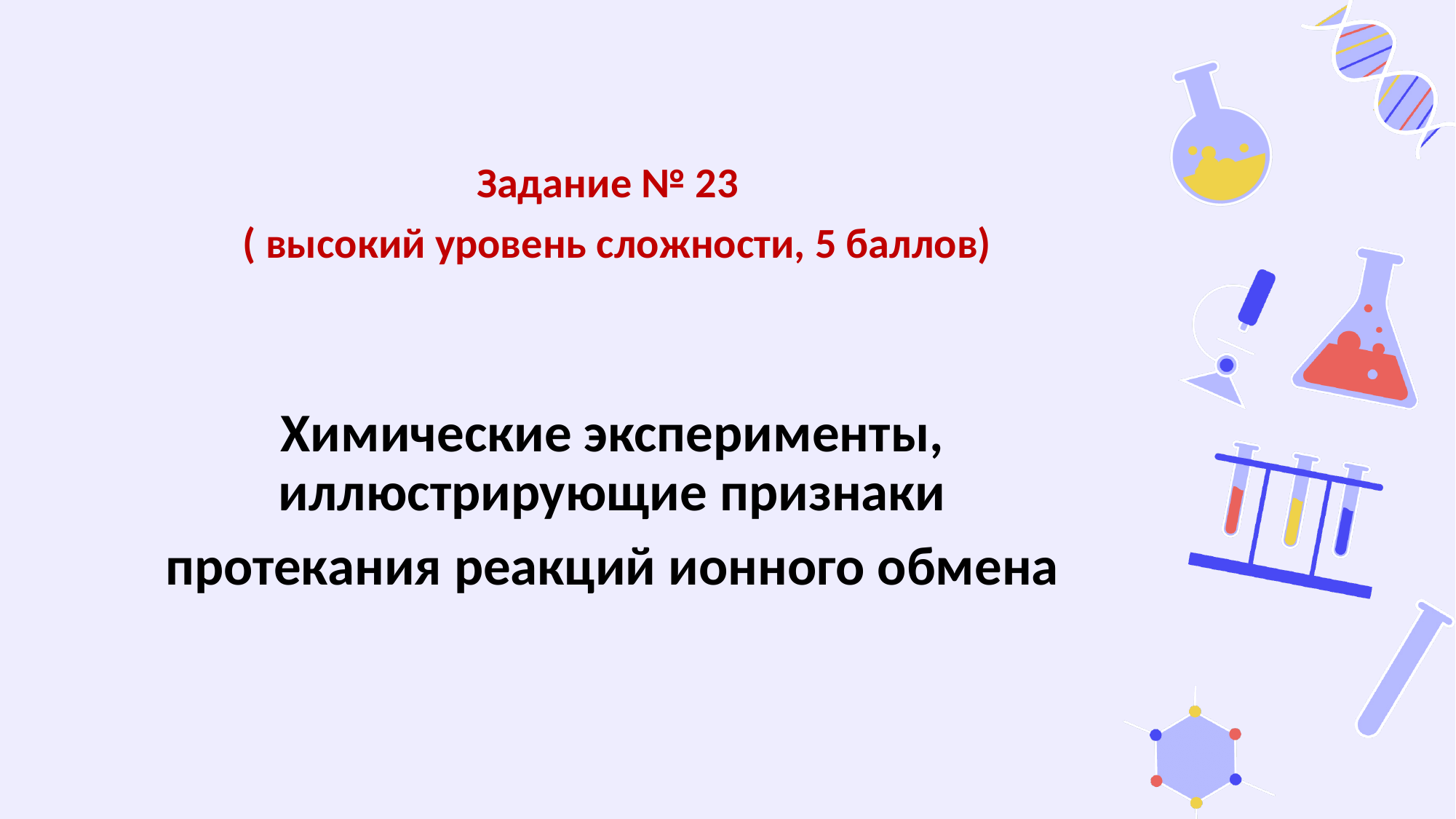

Задание № 23
 ( высокий уровень сложности, 5 баллов)

Химические эксперименты, иллюстрирующие признаки
протекания реакций ионного обмена